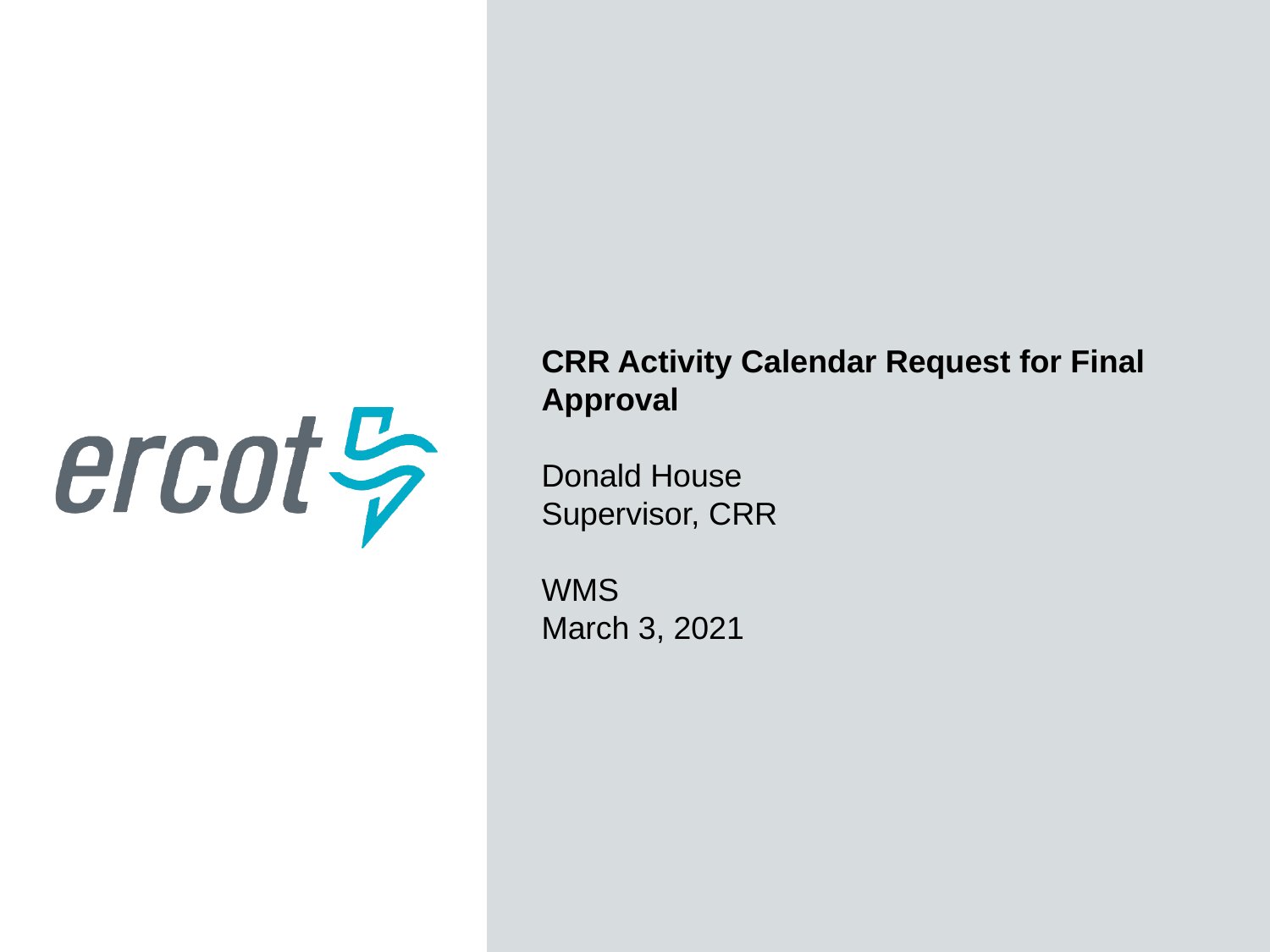

CRR Activity Calendar Request for Final Approval

Donald House
Supervisor, CRR

WMS
March 3, 2021